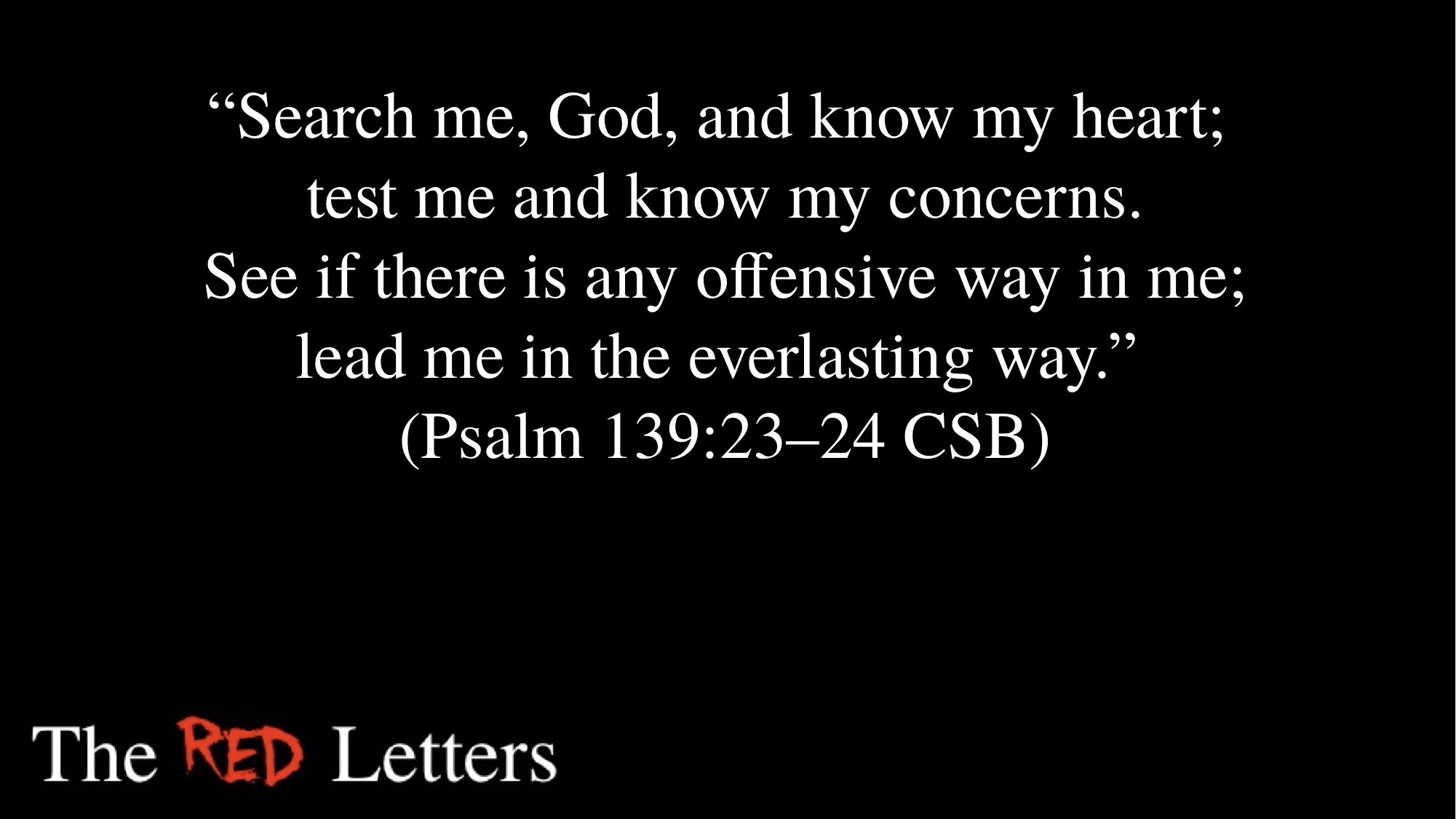

“Search me, God, and know my heart;
test me and know my concerns.
 See if there is any offensive way in me;
lead me in the everlasting way.”
(Psalm 139:23–24 CSB)